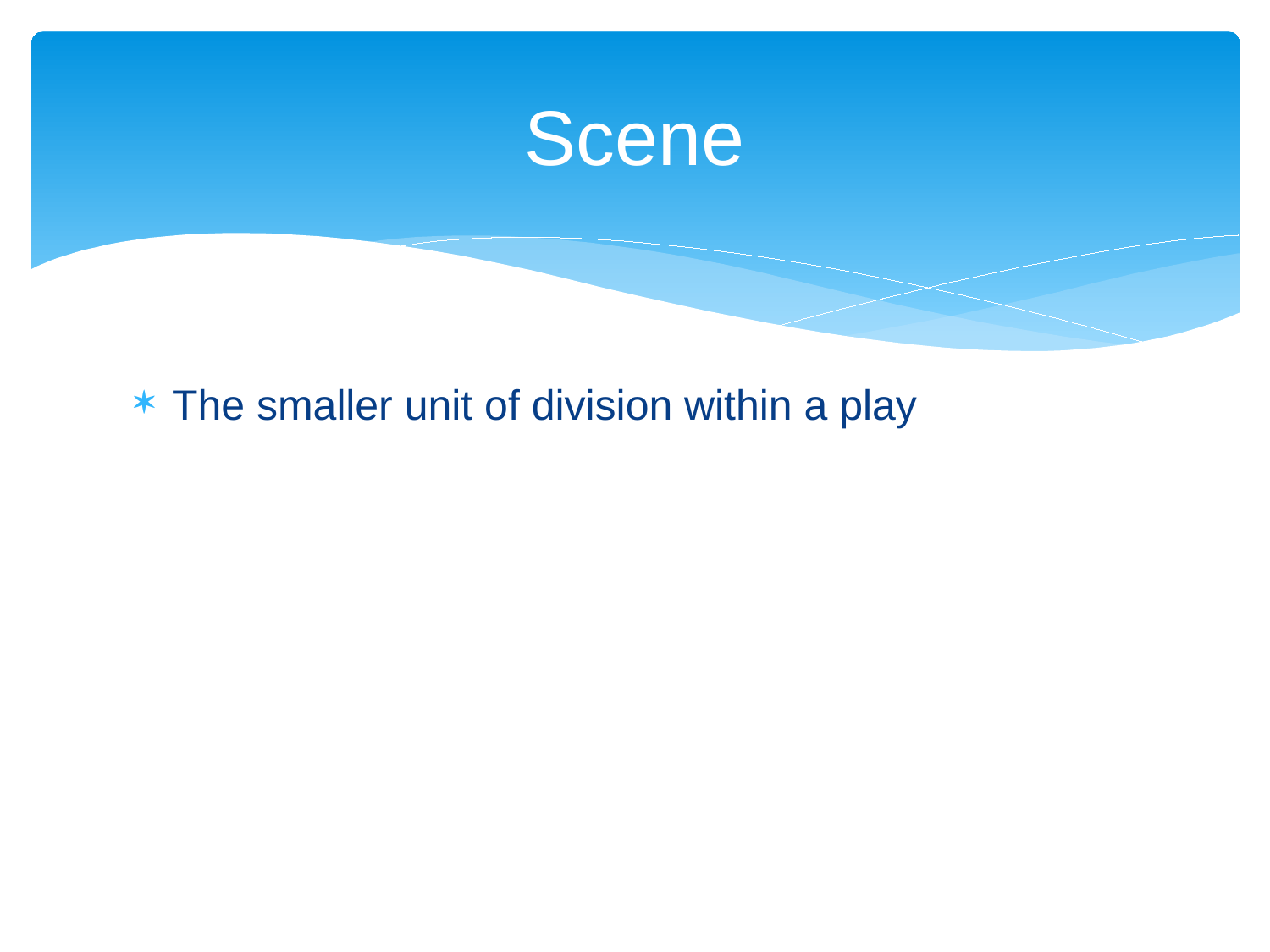

# Scene
The smaller unit of division within a play